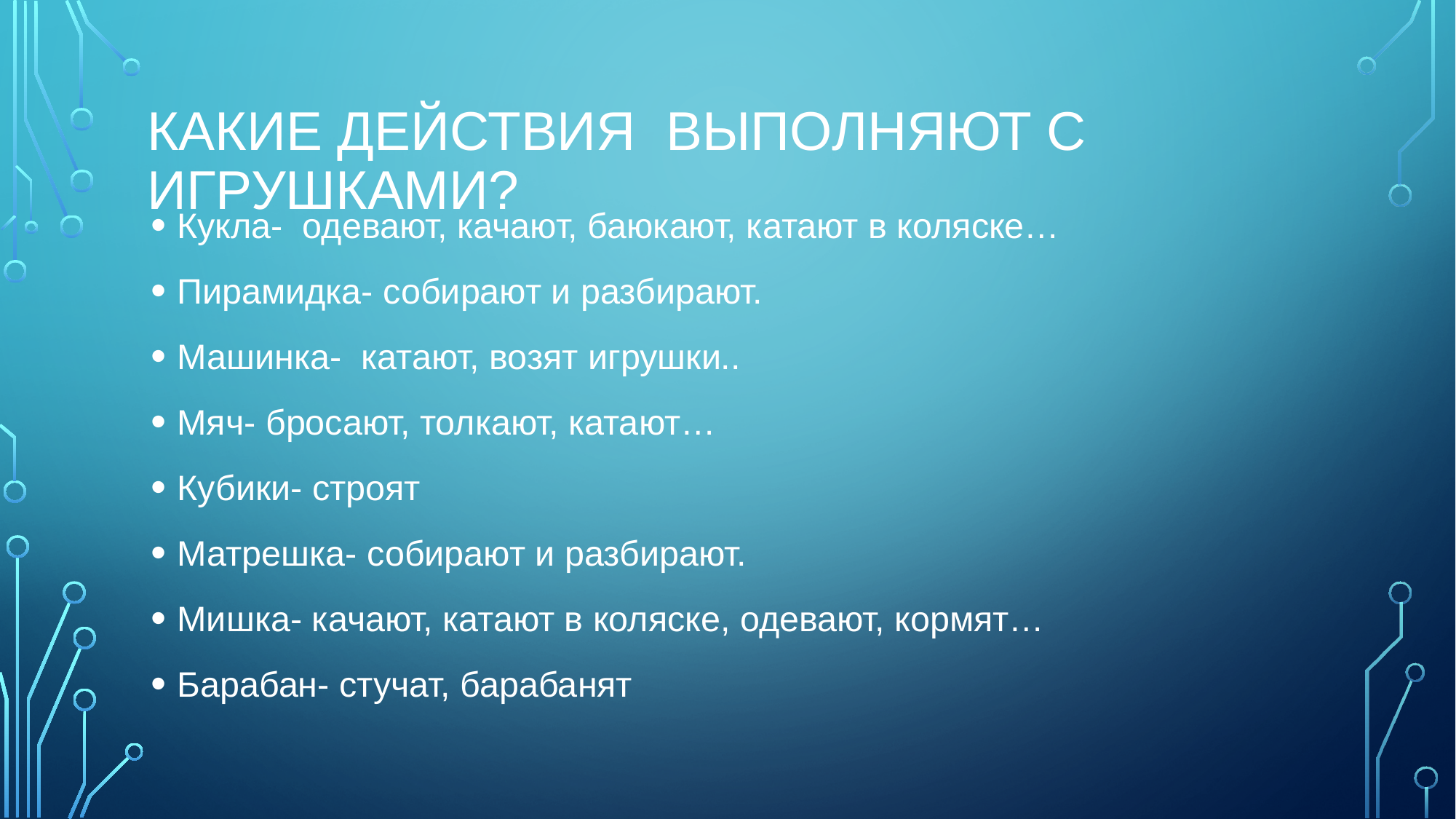

# Какие действия  выполняют с игрушками?
Кукла-  одевают, качают, баюкают, катают в коляске…
Пирамидка- собирают и разбирают.
Машинка-  катают, возят игрушки..
Мяч- бросают, толкают, катают…
Кубики- строят
Матрешка- собирают и разбирают.
Мишка- качают, катают в коляске, одевают, кормят…
Барабан- стучат, барабанят